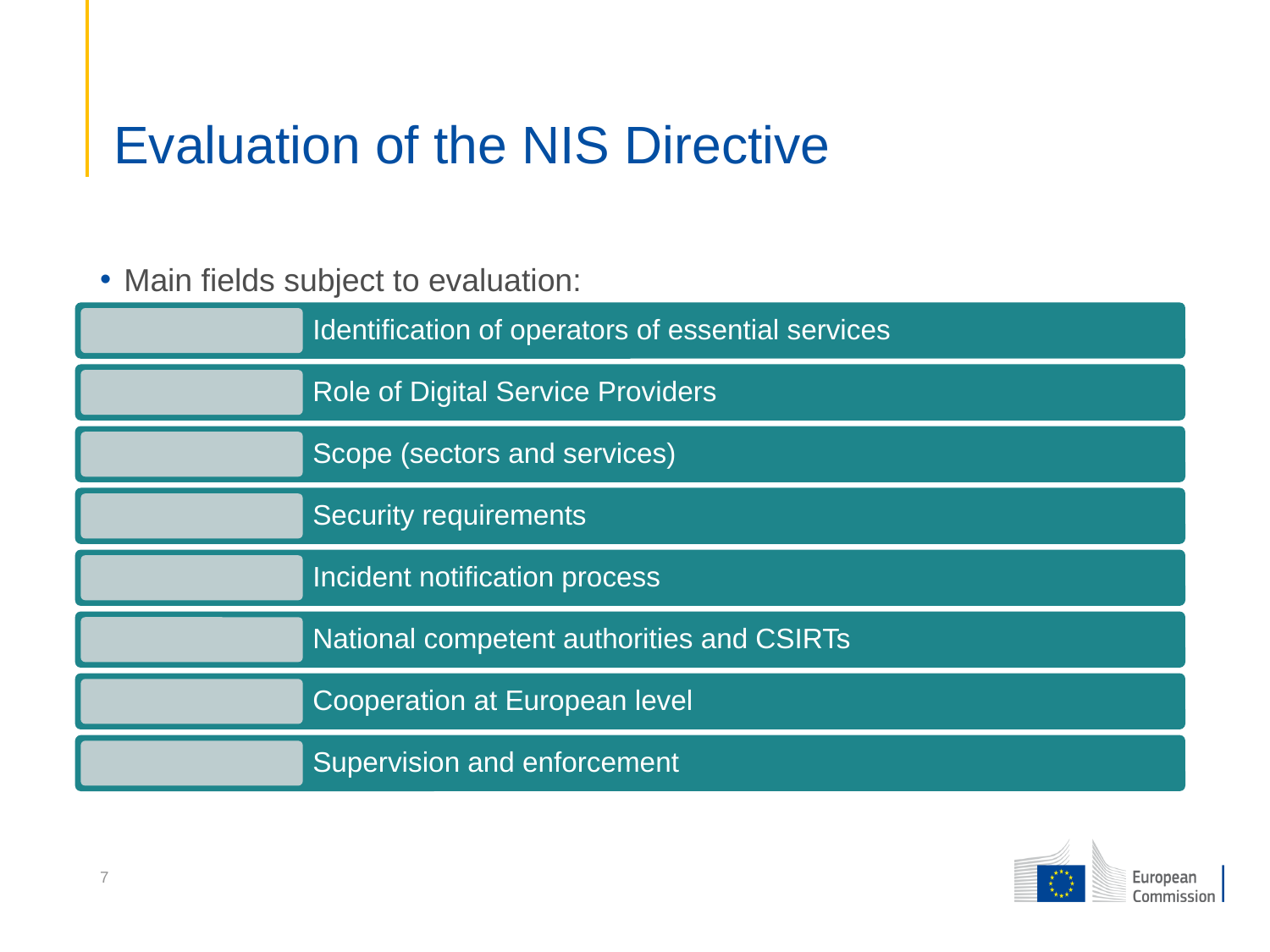

# Evaluation of the NIS Directive
Main fields subject to evaluation:
Identification of operators of essential services
Role of Digital Service Providers
Scope (sectors and services)
Security requirements
Incident notification process
National competent authorities and CSIRTs
Cooperation at European level
Supervision and enforcement
7